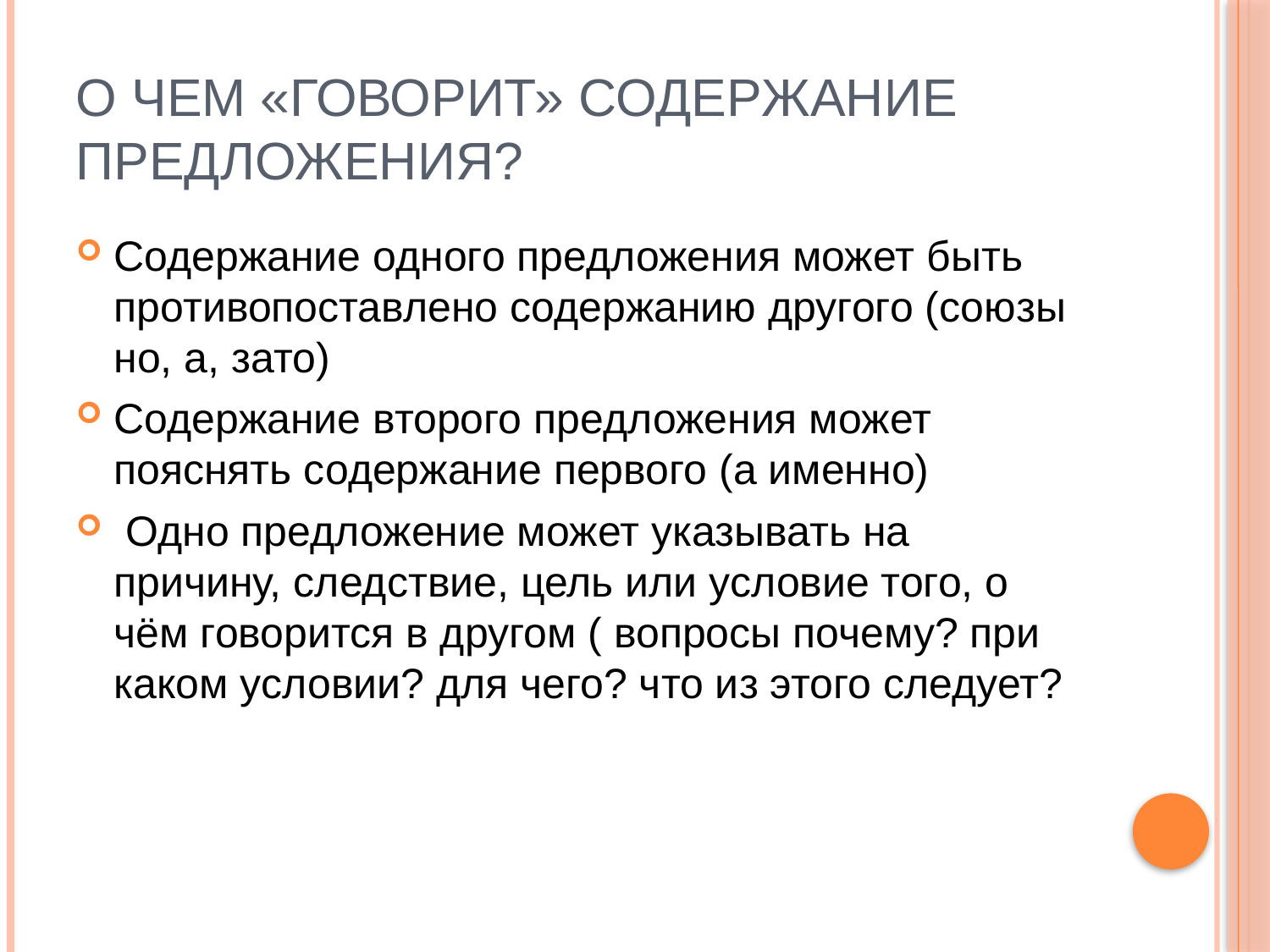

# О чем «говорит» содержание предложения?
Содержание одного предложения может быть противопоставлено содержанию другого (союзы но, а, зато)
Содержание второго предложения может пояснять содержание первого (а именно)
 Одно предложение может указывать на причину, следствие, цель или условие того, о чём говорится в другом ( вопросы почему? при каком условии? для чего? что из этого следует?